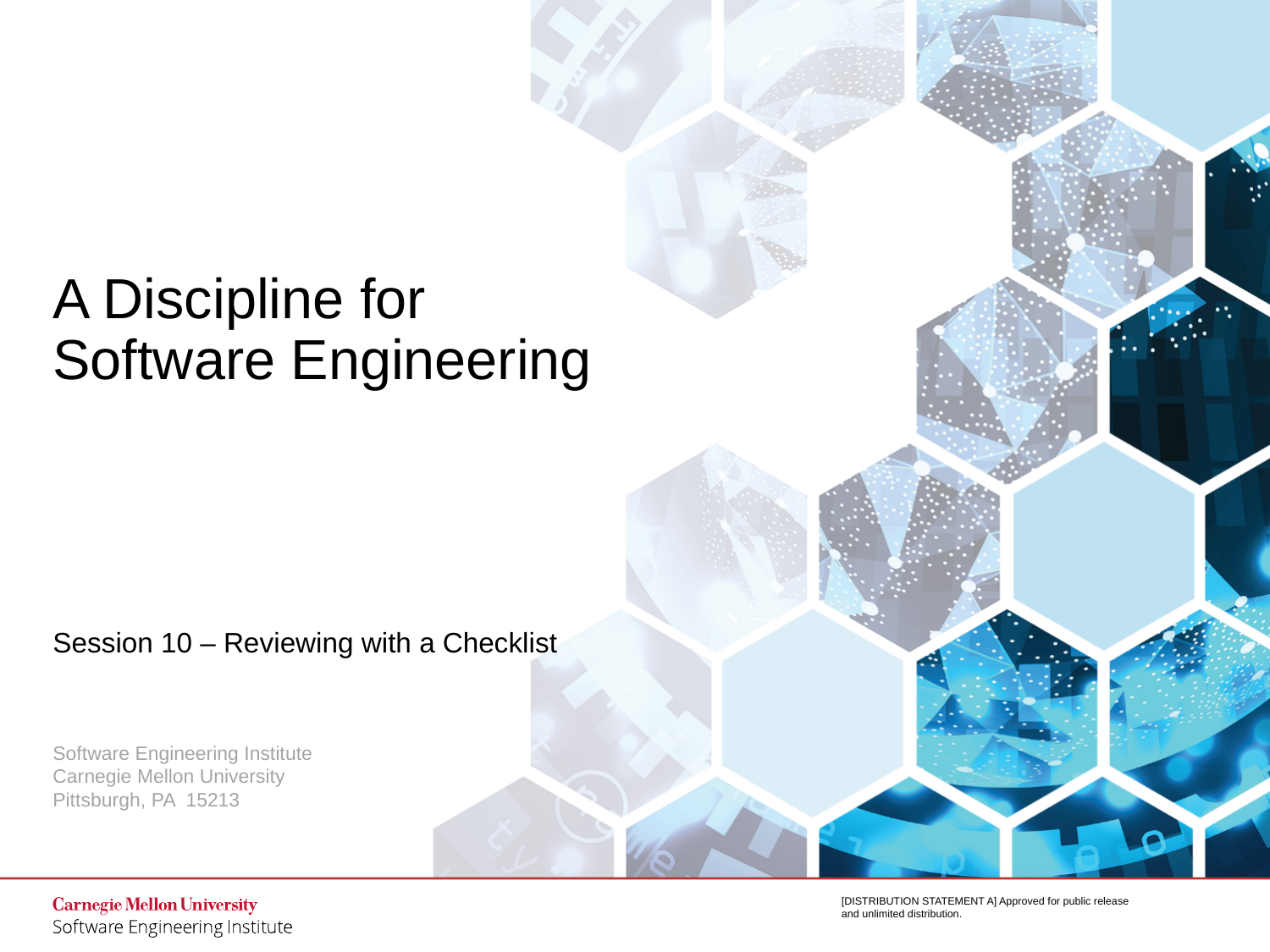

# A Discipline for Software Engineering
Session 10 – Reviewing with a Checklist